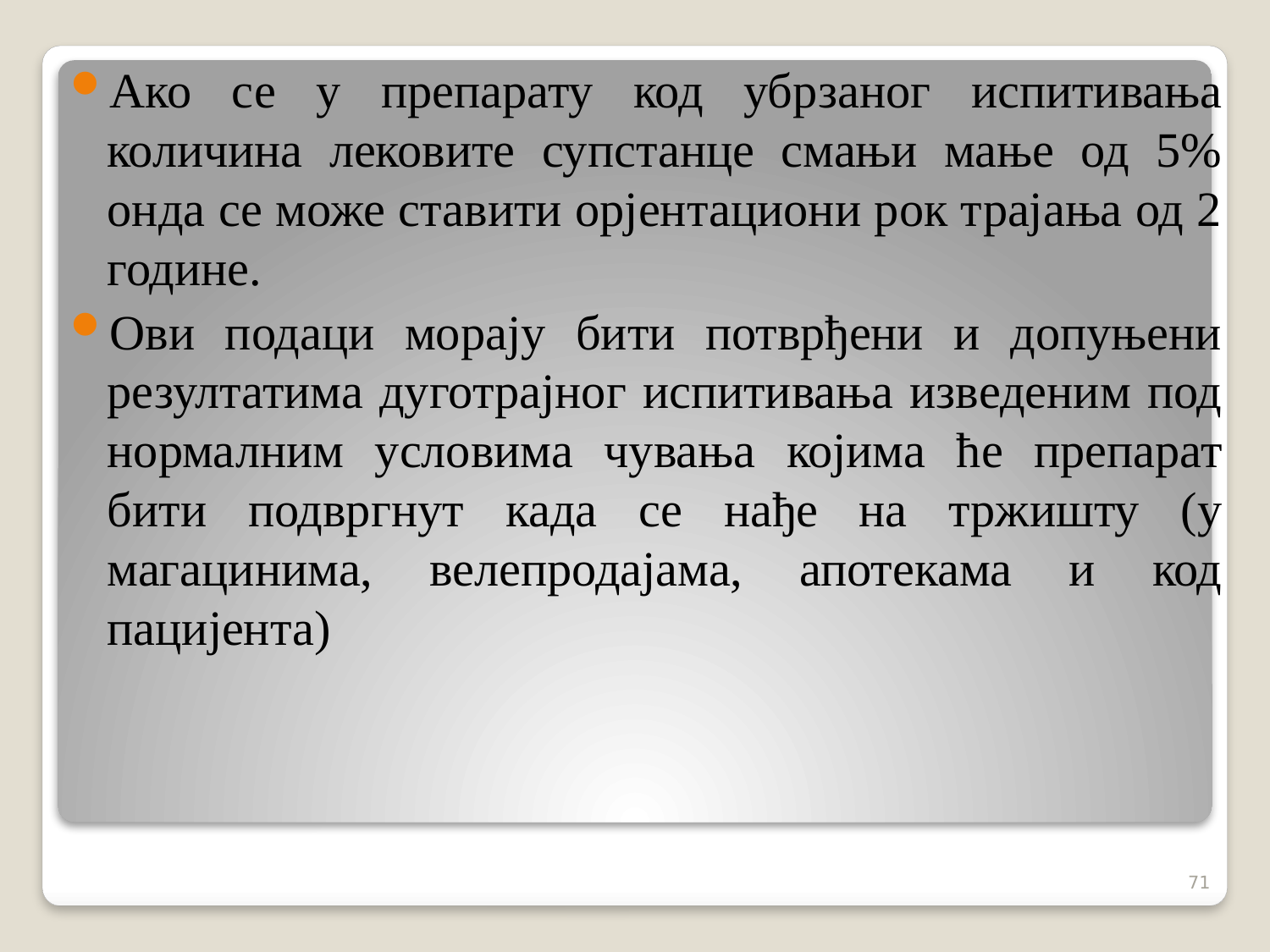

Ако се у препарату код убрзаног испитивања количина лековите супстанце смањи мање од 5% онда се може ставити орјентациони рок трајања од 2 године.
Ови подаци морају бити потврђени и допуњени резултатима дуготрајног испитивања изведеним под нормалним условима чувања којима ће препарат бити подвргнут када се нађе на тржишту (у магацинима, велепродајама, апотекама и код пацијента)

71